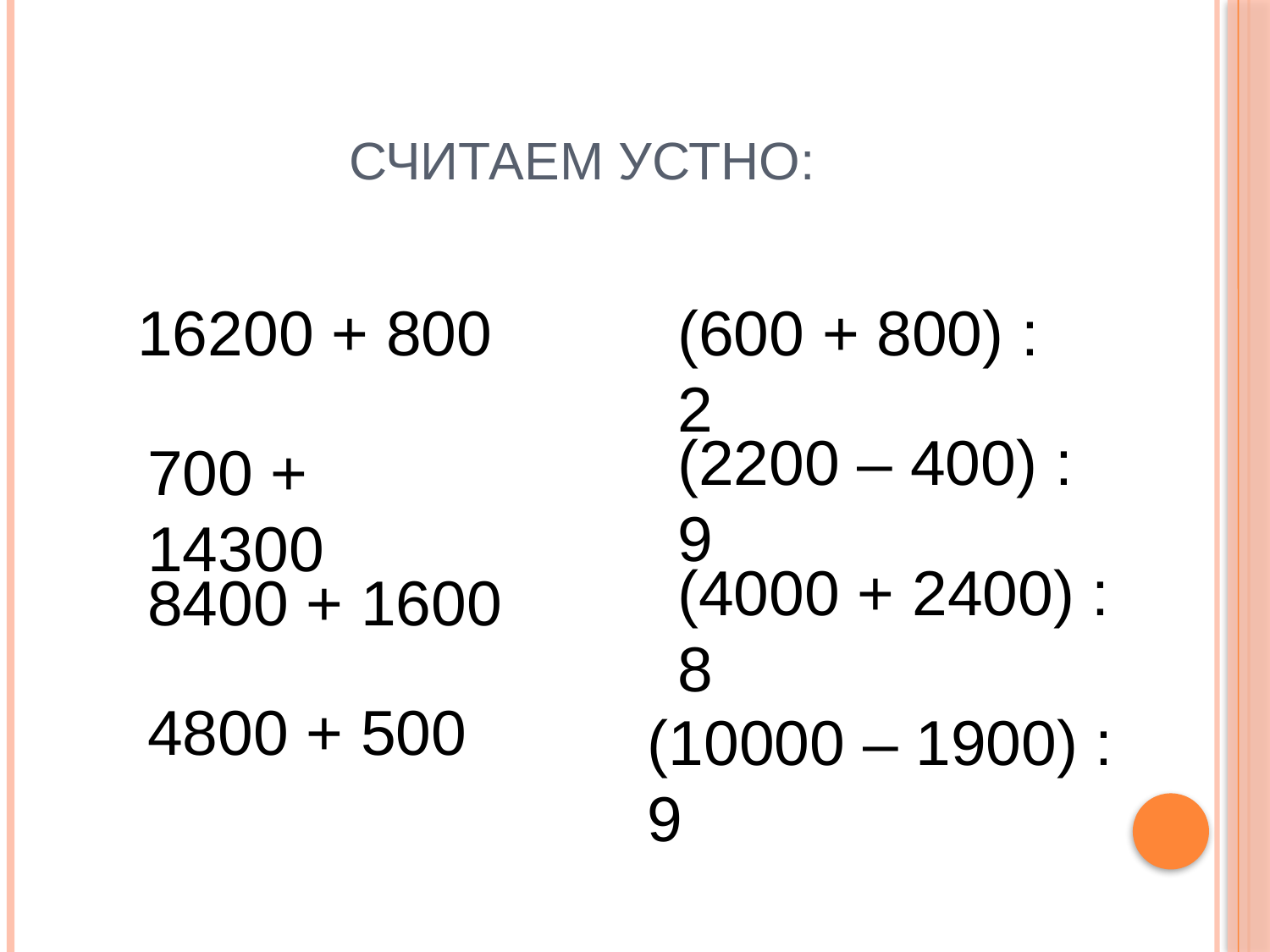

# Считаем устно:
16200 + 800
(600 + 800) : 2
(2200 – 400) : 9
700 + 14300
(4000 + 2400) : 8
8400 + 1600
4800 + 500
(10000 – 1900) : 9